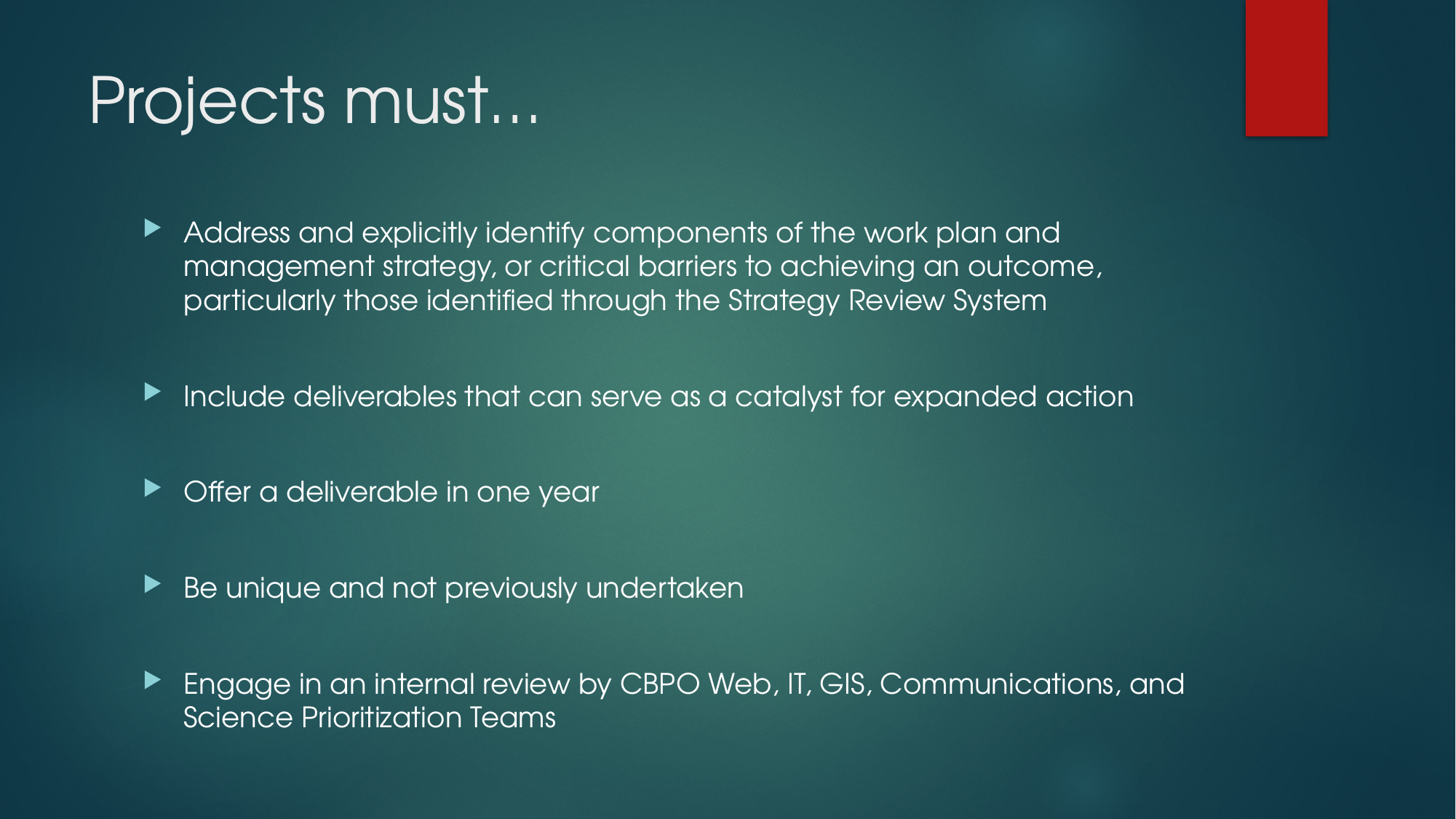

# Projects must…

Address and explicitly identify components of the work plan and management strategy, or critical barriers to achieving an outcome, particularly those identified through the Strategy Review System

Include deliverables that can serve as a catalyst for expanded action

Offer a deliverable in one year

Be unique and not previously undertaken

Engage in an internal review by CBPO Web, IT, GIS, Communications, and Science Prioritization Teams